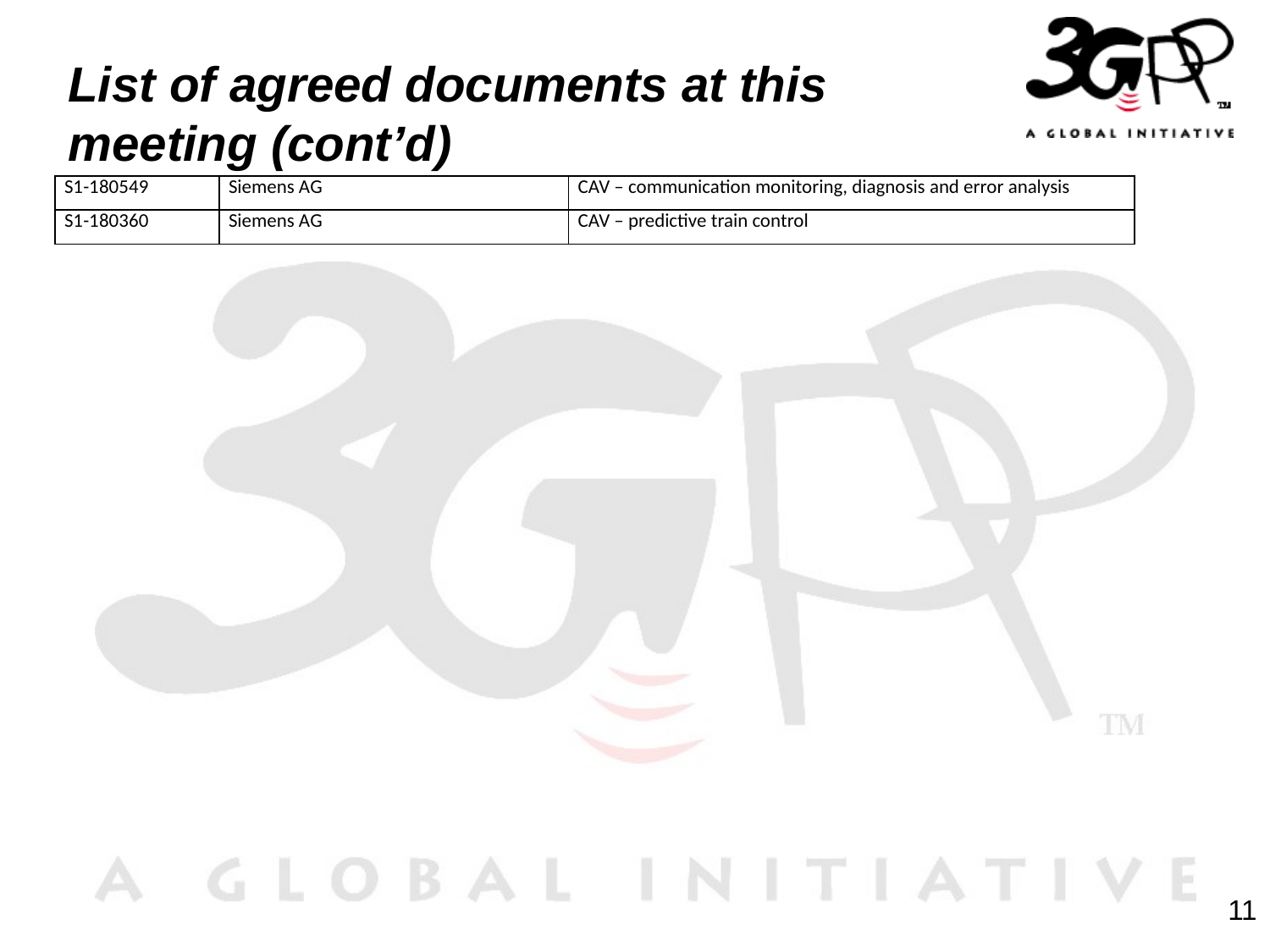

# List of agreed documents at this meeting (cont’d)
| S1-180549 | Siemens AG | CAV – communication monitoring, diagnosis and error analysis |
| --- | --- | --- |
| S1-180360 | Siemens AG | CAV – predictive train control |
11